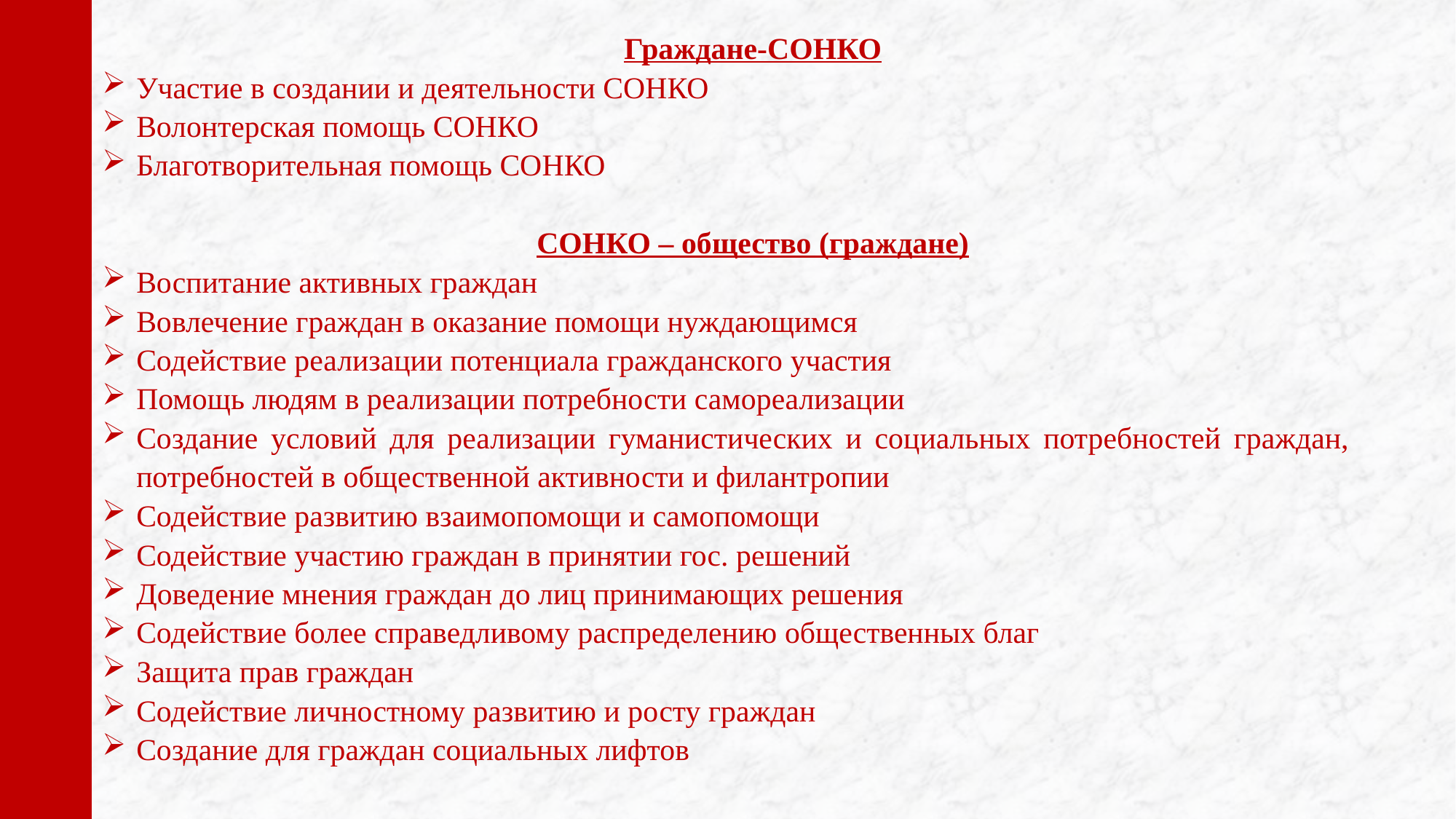

Граждане-СОНКО
Участие в создании и деятельности СОНКО
Волонтерская помощь СОНКО
Благотворительная помощь СОНКО

СОНКО – общество (граждане)
Воспитание активных граждан
Вовлечение граждан в оказание помощи нуждающимся
Содействие реализации потенциала гражданского участия
Помощь людям в реализации потребности самореализации
Создание условий для реализации гуманистических и социальных потребностей граждан, потребностей в общественной активности и филантропии
Содействие развитию взаимопомощи и самопомощи
Содействие участию граждан в принятии гос. решений
Доведение мнения граждан до лиц принимающих решения
Содействие более справедливому распределению общественных благ
Защита прав граждан
Содействие личностному развитию и росту граждан
Создание для граждан социальных лифтов